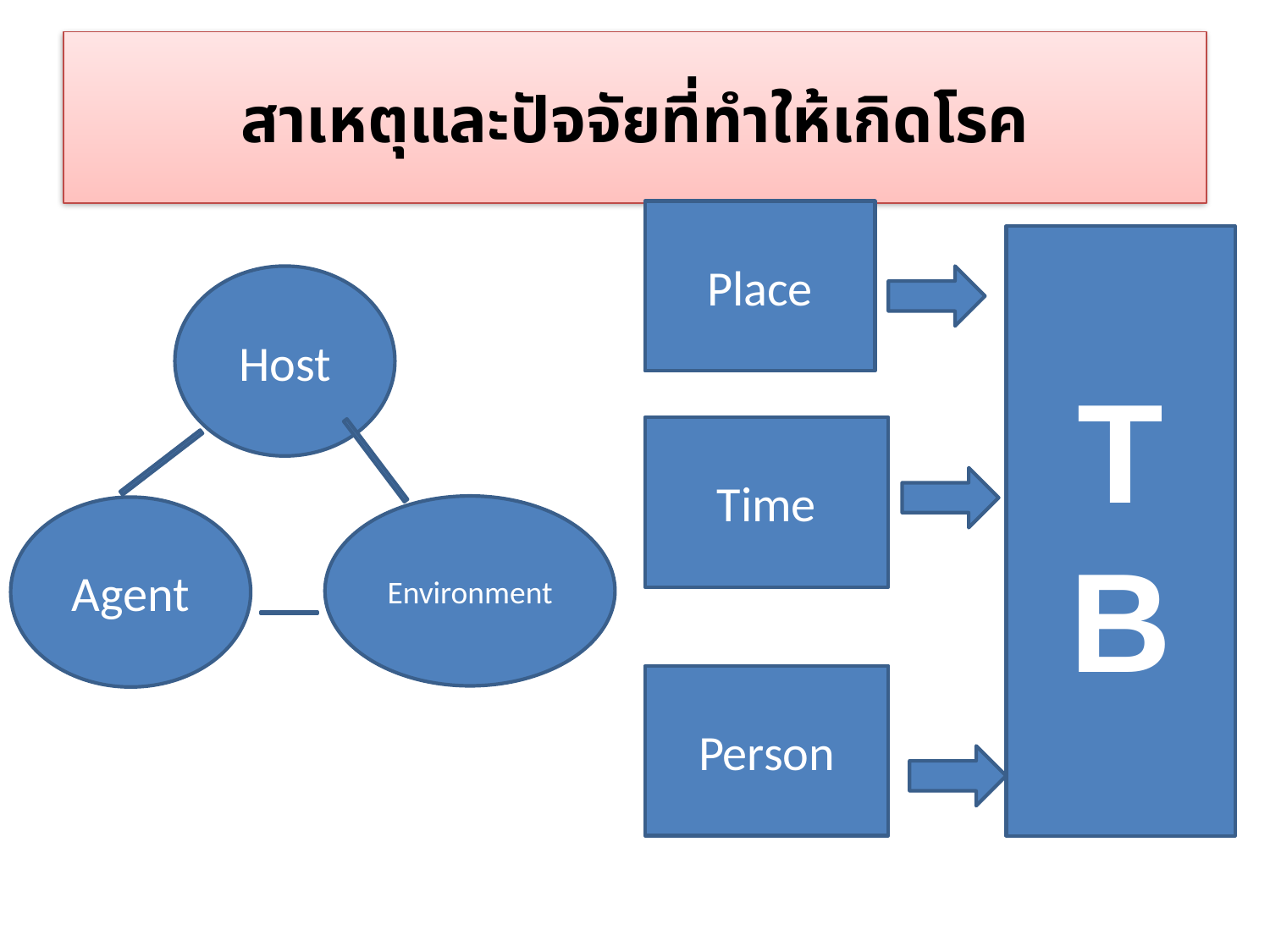

# สาเหตุและปัจจัยที่ทำให้เกิดโรค
Place
T
B
Host

Time

Environment
Agent

Person